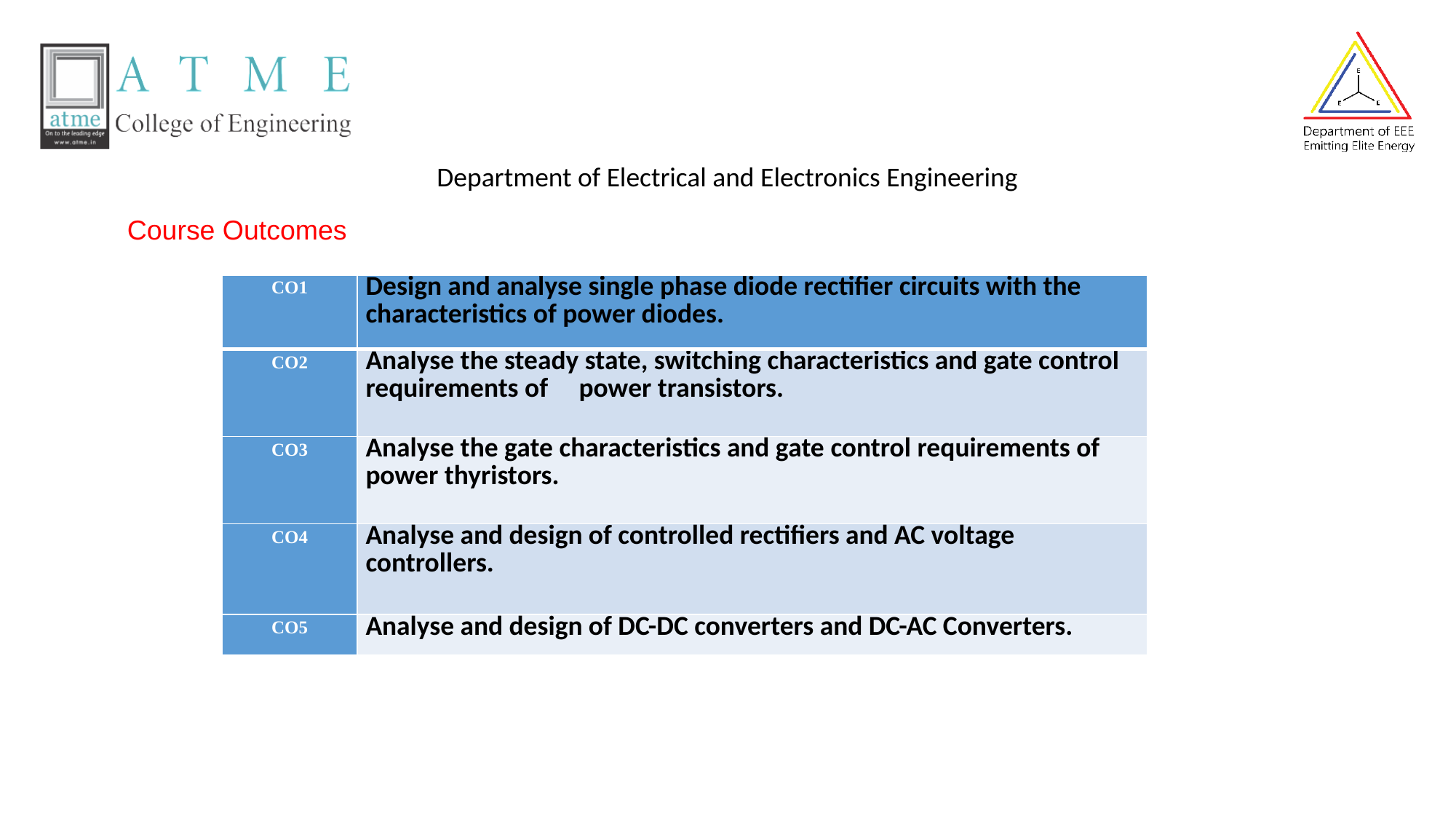

Course Outcomes
| CO1 | Design and analyse single phase diode rectifier circuits with the characteristics of power diodes. |
| --- | --- |
| CO2 | Analyse the steady state, switching characteristics and gate control requirements of power transistors. |
| CO3 | Analyse the gate characteristics and gate control requirements of power thyristors. |
| CO4 | Analyse and design of controlled rectifiers and AC voltage controllers. |
| CO5 | Analyse and design of DC-DC converters and DC-AC Converters. |